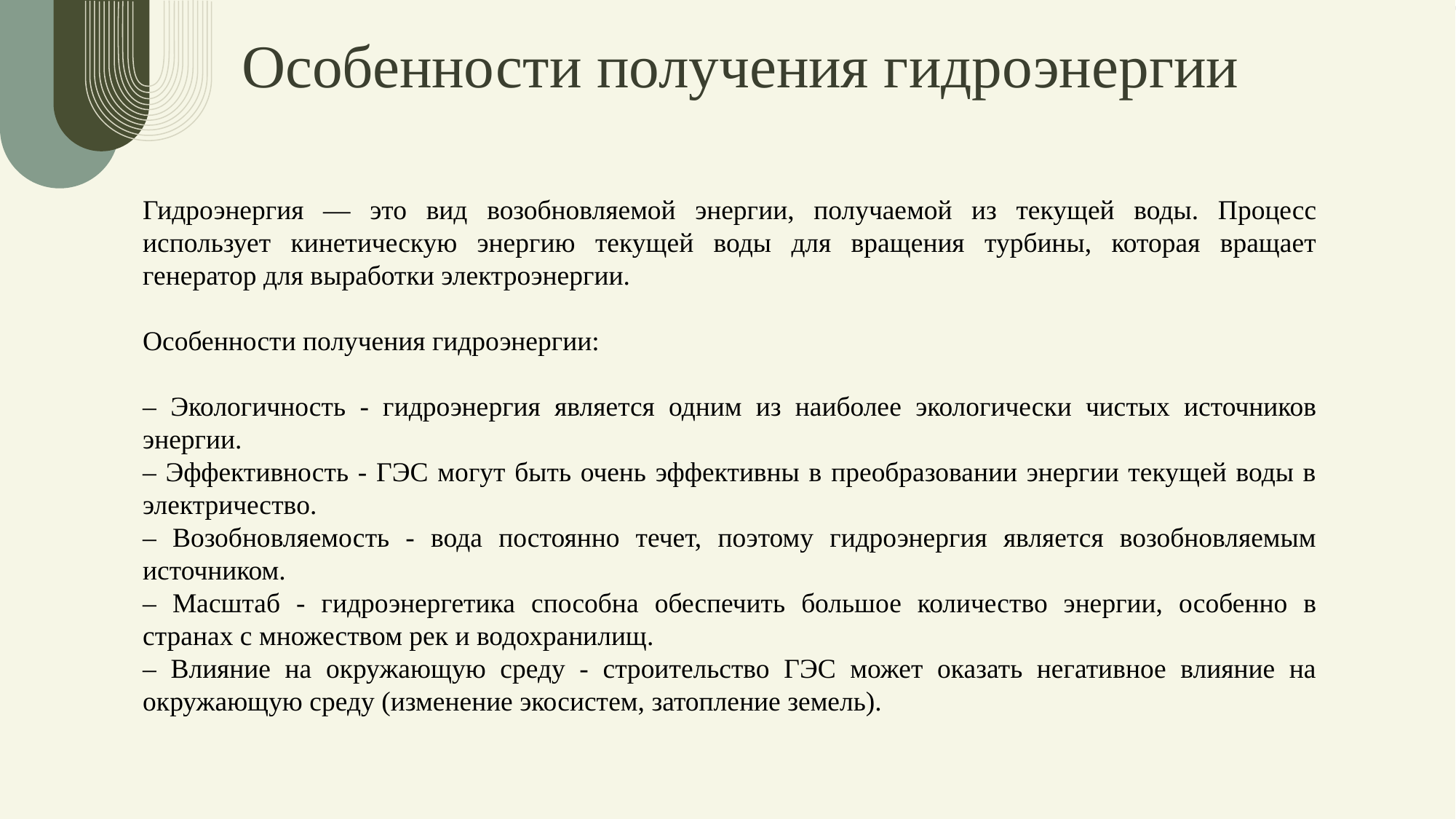

# Особенности получения гидроэнергии
Гидроэнергия — это вид возобновляемой энергии, получаемой из текущей воды. Процесс использует кинетическую энергию текущей воды для вращения турбины, которая вращает генератор для выработки электроэнергии.

Особенности получения гидроэнергии:

– Экологичность - гидроэнергия является одним из наиболее экологически чистых источников энергии.
– Эффективность - ГЭС могут быть очень эффективны в преобразовании энергии текущей воды в электричество.
– Возобновляемость - вода постоянно течет, поэтому гидроэнергия является возобновляемым источником.
– Масштаб - гидроэнергетика способна обеспечить большое количество энергии, особенно в странах с множеством рек и водохранилищ.
– Влияние на окружающую среду - строительство ГЭС может оказать негативное влияние на окружающую среду (изменение экосистем, затопление земель).